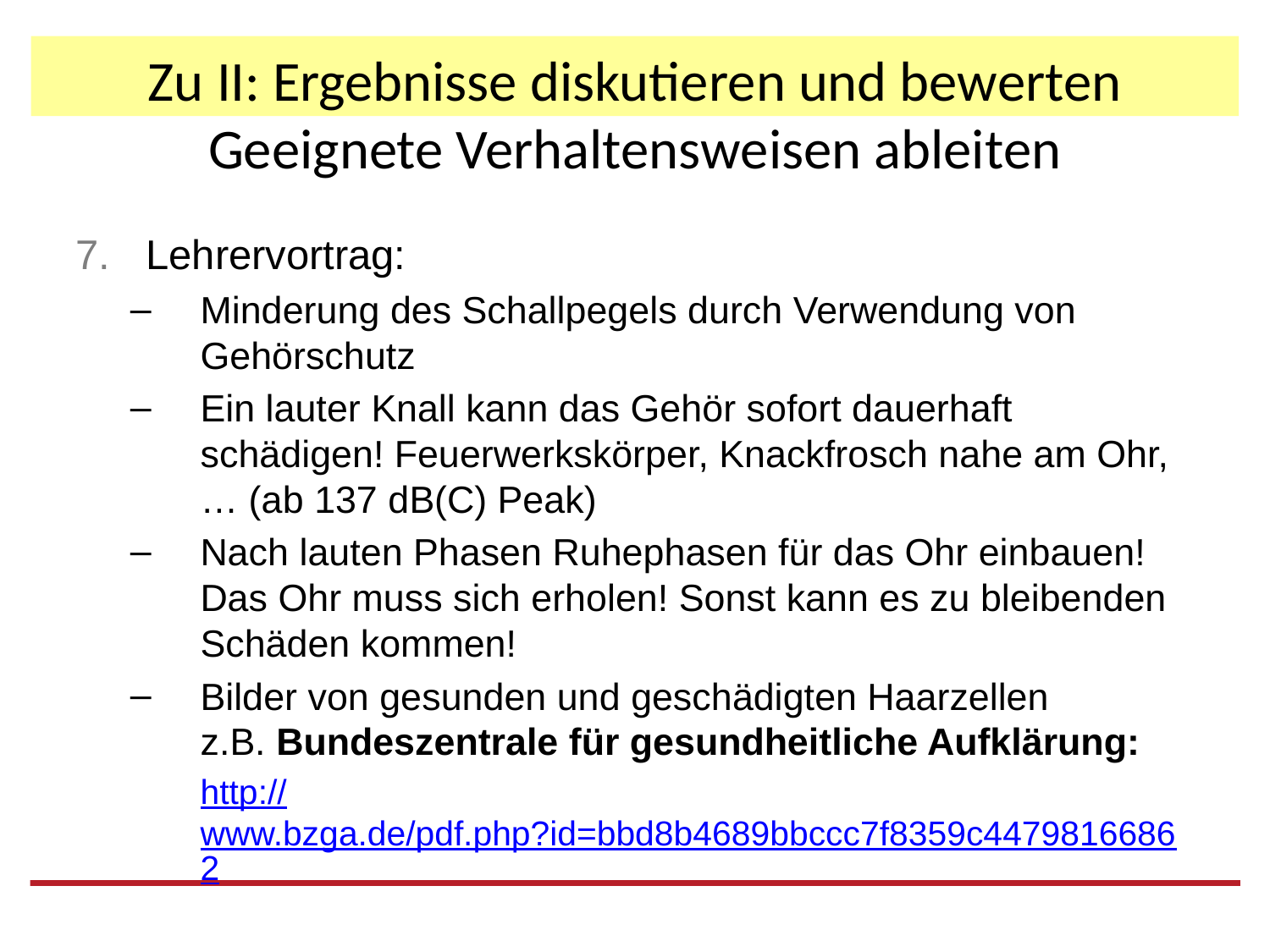

# Zu II: Ergebnisse diskutieren und bewerten Geeignete Verhaltensweisen ableiten
Lehrervortrag:
Minderung des Schallpegels durch Verwendung von Gehörschutz
Ein lauter Knall kann das Gehör sofort dauerhaft schädigen! Feuerwerkskörper, Knackfrosch nahe am Ohr, … (ab 137 dB(C) Peak)
Nach lauten Phasen Ruhephasen für das Ohr einbauen! Das Ohr muss sich erholen! Sonst kann es zu bleibenden Schäden kommen!
Bilder von gesunden und geschädigten Haarzellen
z.B. Bundeszentrale für gesundheitliche Aufklärung:
http://www.bzga.de/pdf.php?id=bbd8b4689bbccc7f8359c44798166862